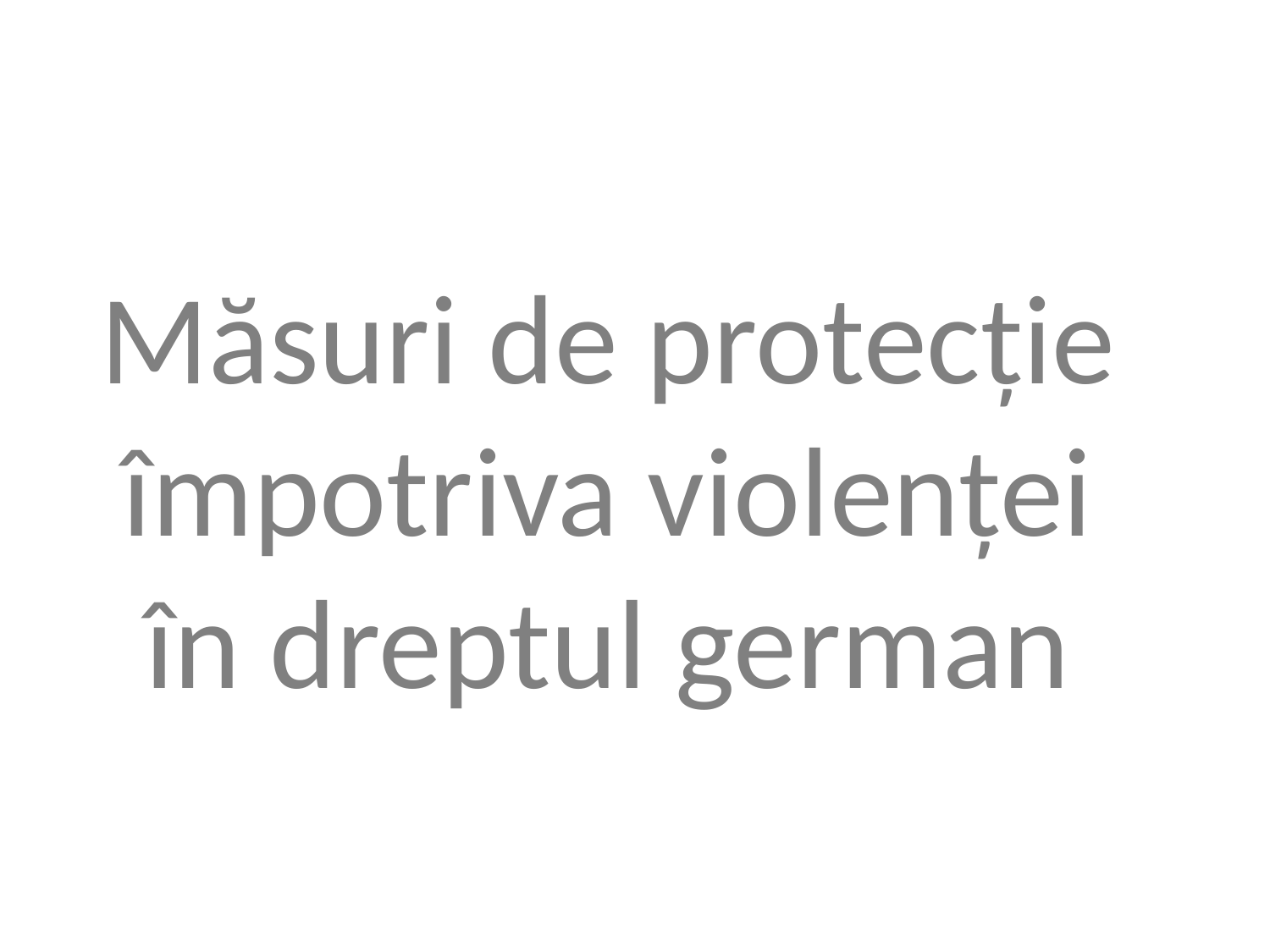

# Măsuri de protecție împotriva violenței în dreptul german